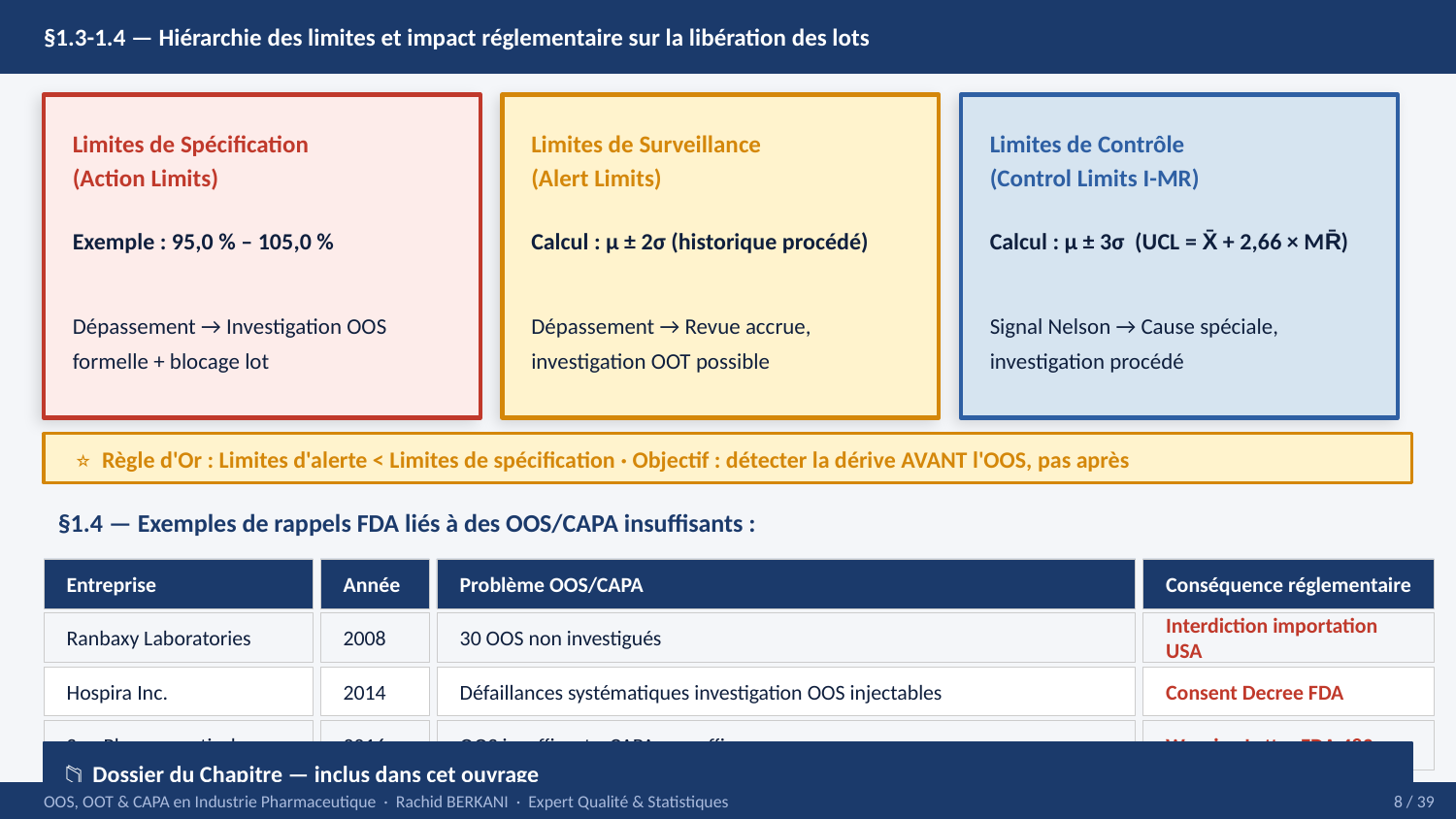

§1.3-1.4 — Hiérarchie des limites et impact réglementaire sur la libération des lots

Limites de Spécification
(Action Limits)
Limites de Surveillance
(Alert Limits)
Limites de Contrôle
(Control Limits I-MR)
Exemple : 95,0 % – 105,0 %
Calcul : µ ± 2σ (historique procédé)
Calcul : µ ± 3σ  (UCL = X̄ + 2,66 × MR̄)
Dépassement → Investigation OOS formelle + blocage lot
Dépassement → Revue accrue, investigation OOT possible
Signal Nelson → Cause spéciale, investigation procédé

⭐  Règle d'Or : Limites d'alerte < Limites de spécification · Objectif : détecter la dérive AVANT l'OOS, pas après
§1.4 — Exemples de rappels FDA liés à des OOS/CAPA insuffisants :

Entreprise

Année

Problème OOS/CAPA

Conséquence réglementaire

Ranbaxy Laboratories

2008

30 OOS non investigués

Interdiction importation USA

Hospira Inc.

2014

Défaillances systématiques investigation OOS injectables

Consent Decree FDA

Sun Pharmaceutical

2016

OOS insuffisants, CAPA non efficaces

Warning Letter FDA 483

📁  Dossier du Chapitre — inclus dans cet ouvrage

OOS, OOT & CAPA en Industrie Pharmaceutique  ·  Rachid BERKANI  ·  Expert Qualité & Statistiques
8 / 39

📊 Données lots + seuils (Excel)
📋 SOP OOS investigation (Word)
✅ Checklist ouverture OOS
📄 Procédure quarantaine lot